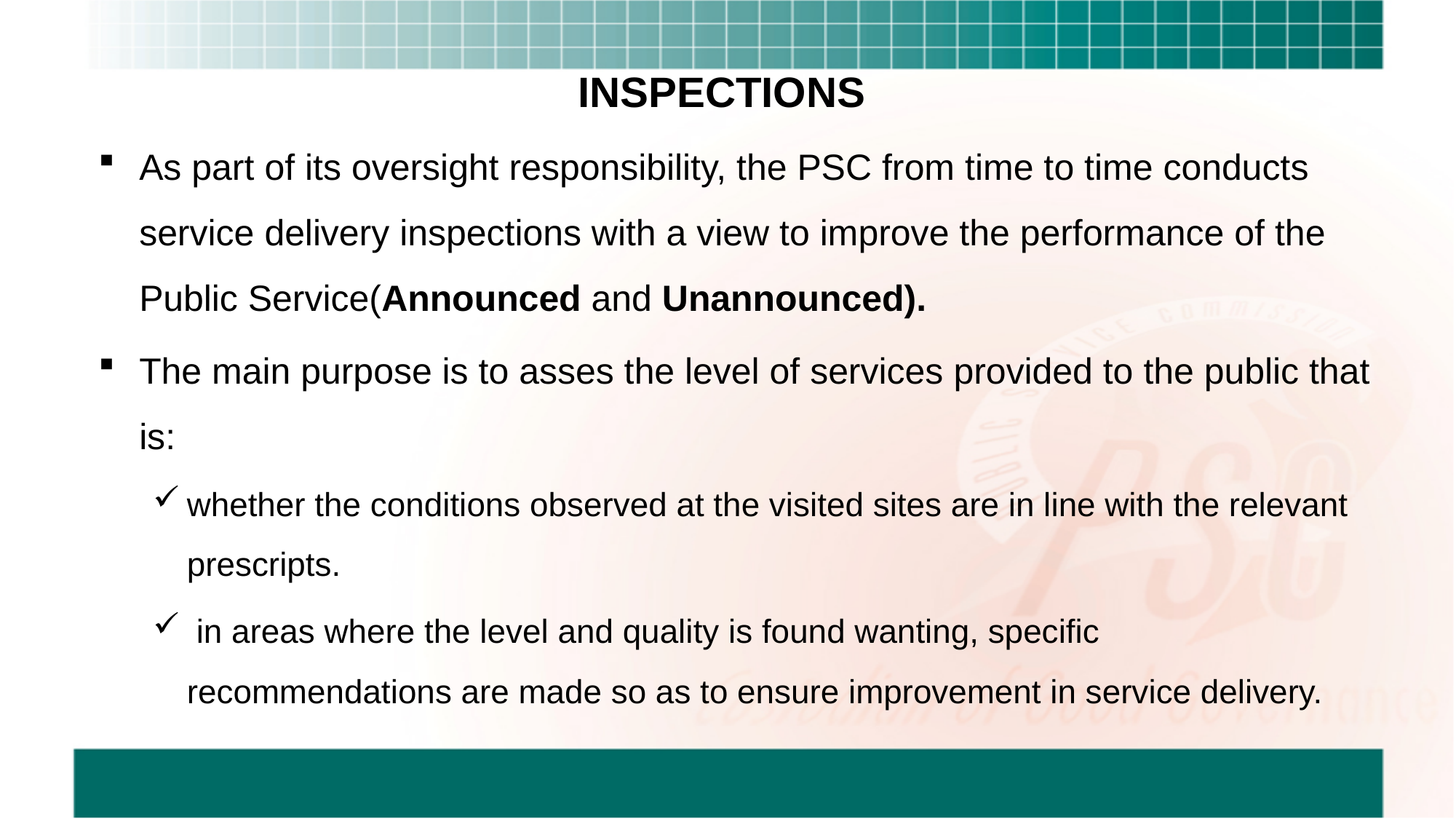

# INSPECTIONS
As part of its oversight responsibility, the PSC from time to time conducts service delivery inspections with a view to improve the performance of the Public Service(Announced and Unannounced).
The main purpose is to asses the level of services provided to the public that is:
whether the conditions observed at the visited sites are in line with the relevant prescripts.
 in areas where the level and quality is found wanting, specific recommendations are made so as to ensure improvement in service delivery.